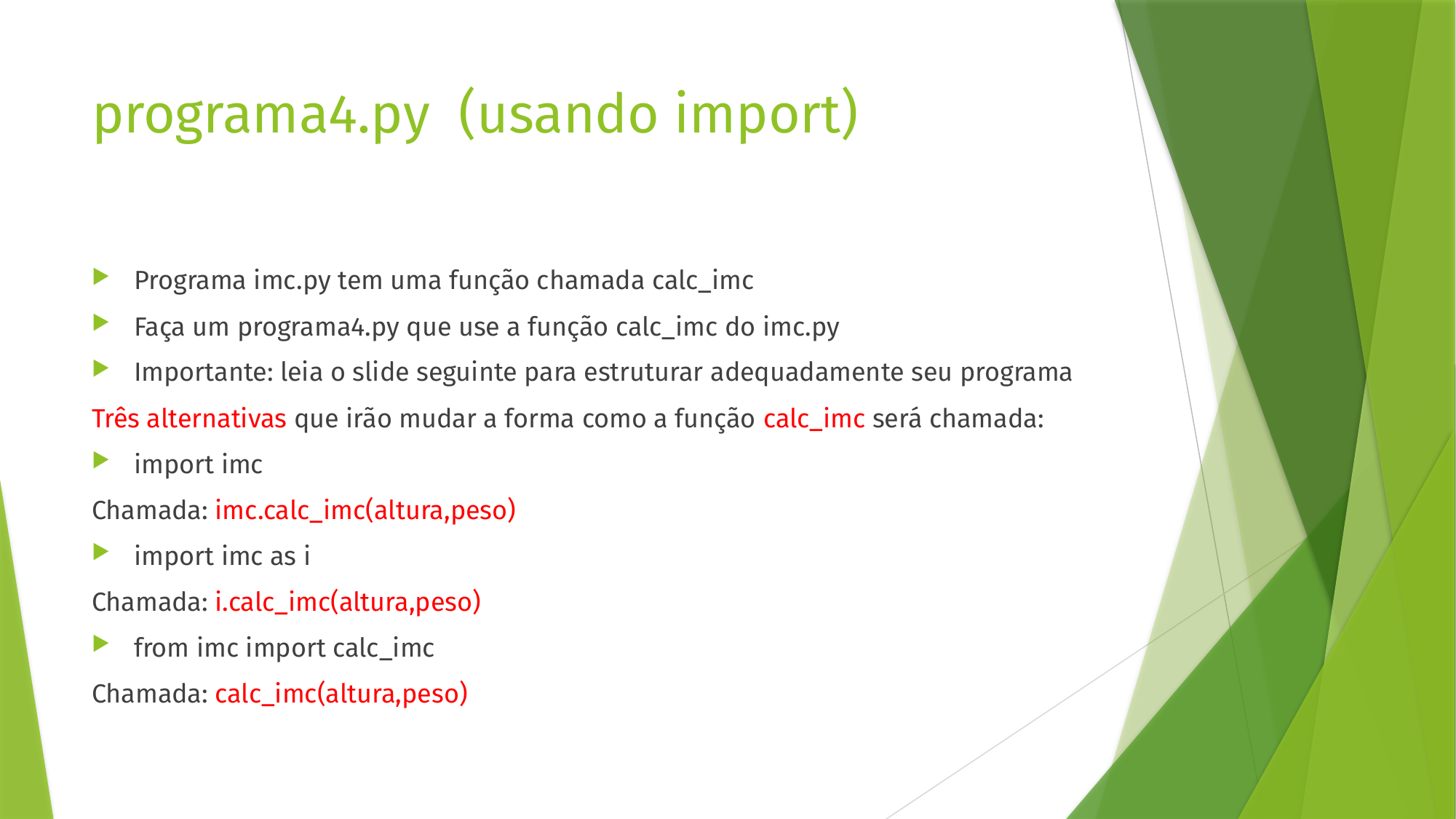

# programa4.py  (usando import)
Programa imc.py tem uma função chamada calc_imc
Faça um programa4.py que use a função calc_imc do imc.py
Importante: leia o slide seguinte para estruturar adequadamente seu programa
Três alternativas que irão mudar a forma como a função calc_imc será chamada:
import imc
Chamada: imc.calc_imc(altura,peso)
import imc as i
Chamada: i.calc_imc(altura,peso)
from imc import calc_imc
Chamada: calc_imc(altura,peso)